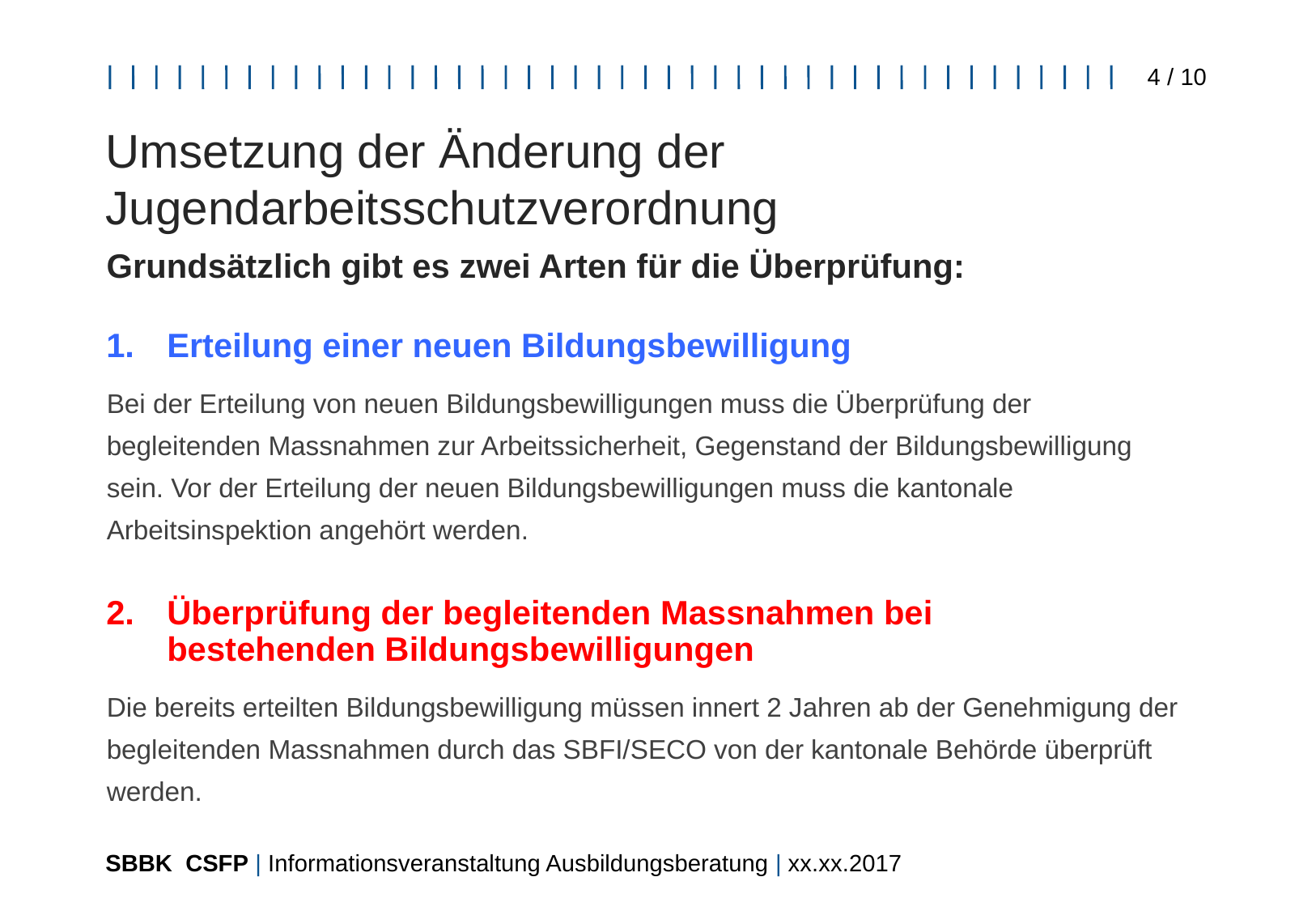

# Umsetzung der Änderung der Jugendarbeitsschutzverordnung
Grundsätzlich gibt es zwei Arten für die Überprüfung:

Erteilung einer neuen Bildungsbewilligung
Bei der Erteilung von neuen Bildungsbewilligungen muss die Überprüfung der  begleitenden Massnahmen zur Arbeitssicherheit, Gegenstand der Bildungsbewilligung sein. Vor der Erteilung der neuen Bildungsbewilligungen muss die kantonale Arbeitsinspektion angehört werden.

Überprüfung der begleitenden Massnahmen bei
bestehenden Bildungsbewilligungen
Die bereits erteilten Bildungsbewilligung müssen innert 2 Jahren ab der Genehmigung der begleitenden Massnahmen durch das SBFI/SECO von der kantonale Behörde überprüft werden.